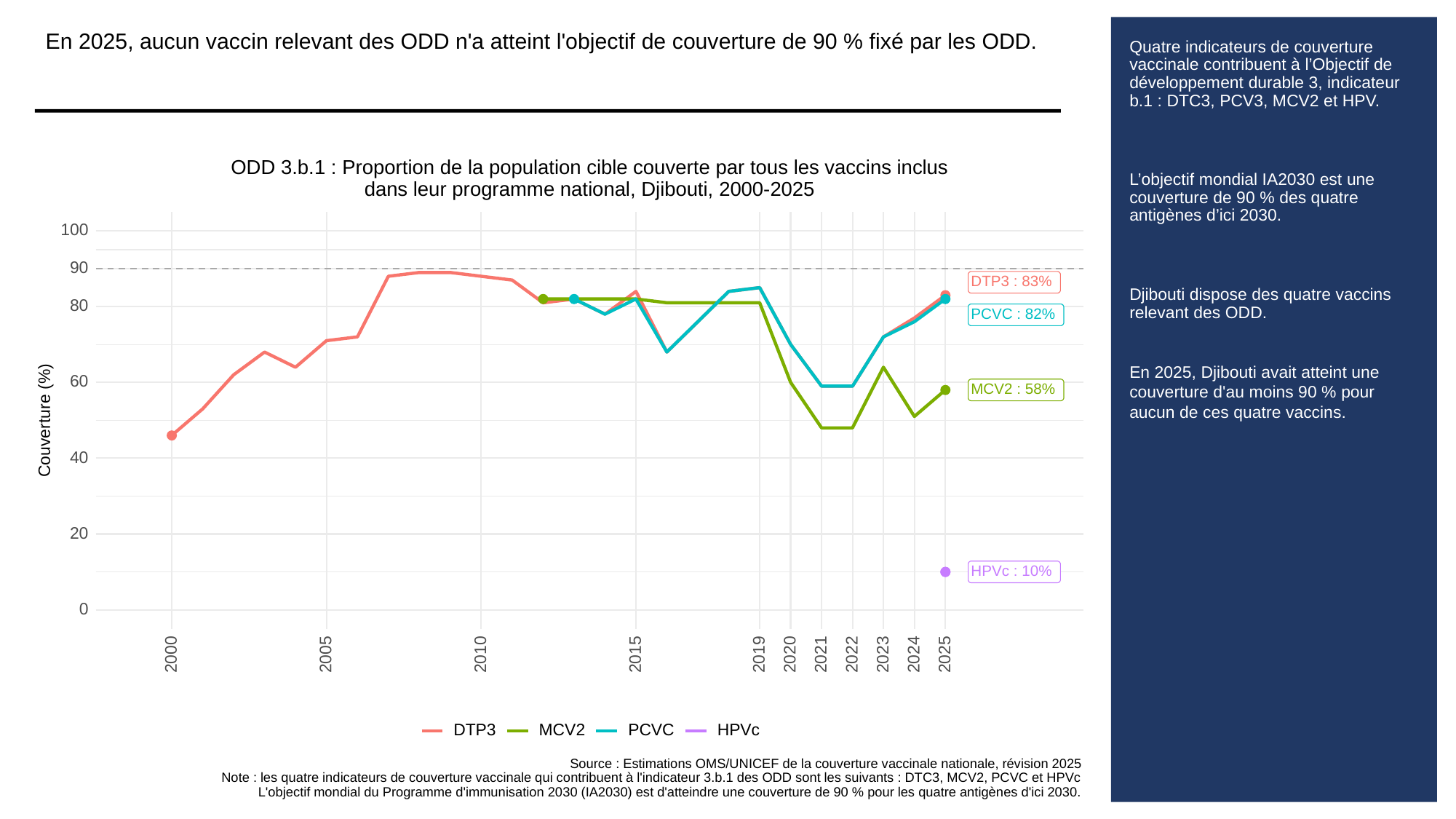

En 2025, aucun vaccin relevant des ODD n'a atteint l'objectif de couverture de 90 % fixé par les ODD.
# Quatre indicateurs de couverture vaccinale contribuent à l’Objectif de développement durable 3, indicateur b.1 : DTC3, PCV3, MCV2 et HPV.

L’objectif mondial IA2030 est une couverture de 90 % des quatre antigènes d’ici 2030.

Djibouti dispose des quatre vaccins relevant des ODD.

En 2025, Djibouti avait atteint une couverture d'au moins 90 % pour aucun de ces quatre vaccins.

ODD 3.b.1 : Proportion de la population cible couverte par tous les vaccins inclus
dans leur programme national, Djibouti, 2000-2025

100

90

DTP3 : 83%

80

PCVC : 82%

60

MCV2 : 58%

Couverture (%)

40

20

HPVc : 10%

0

2023
2000
2005
2010
2015
2019
2020
2021
2022
2024
2025
MCV2
PCVC
DTP3
HPVc

Source : Estimations OMS/UNICEF de la couverture vaccinale nationale, révision 2025
Note : les quatre indicateurs de couverture vaccinale qui contribuent à l'indicateur 3.b.1 des ODD sont les suivants : DTC3, MCV2, PCVC et HPVc
L'objectif mondial du Programme d'immunisation 2030 (IA2030) est d'atteindre une couverture de 90 % pour les quatre antigènes d'ici 2030.